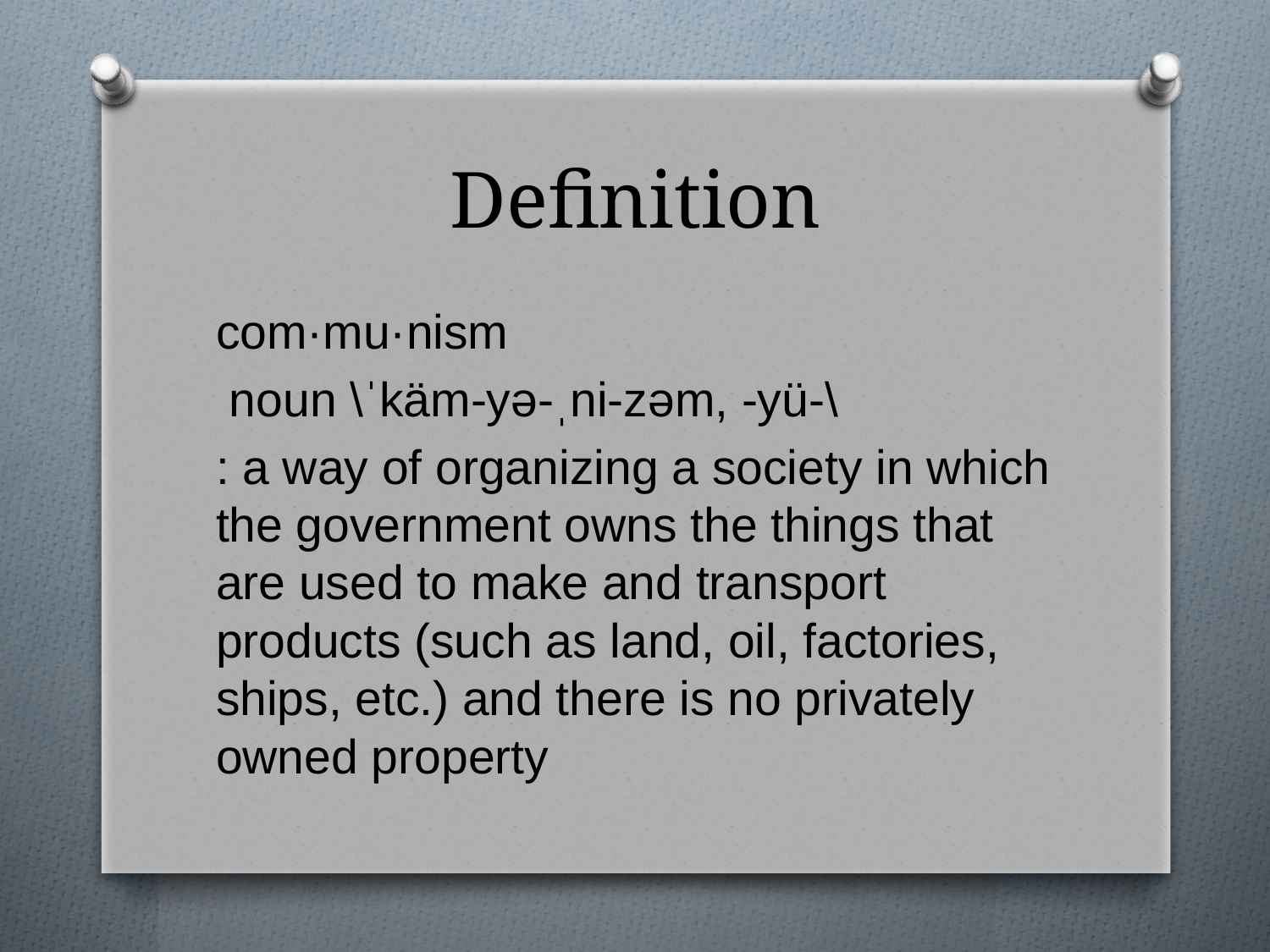

# Definition
com·mu·nism
 noun \ˈkäm-yə-ˌni-zəm, -yü-\
: a way of organizing a society in which the government owns the things that are used to make and transport products (such as land, oil, factories, ships, etc.) and there is no privately owned property